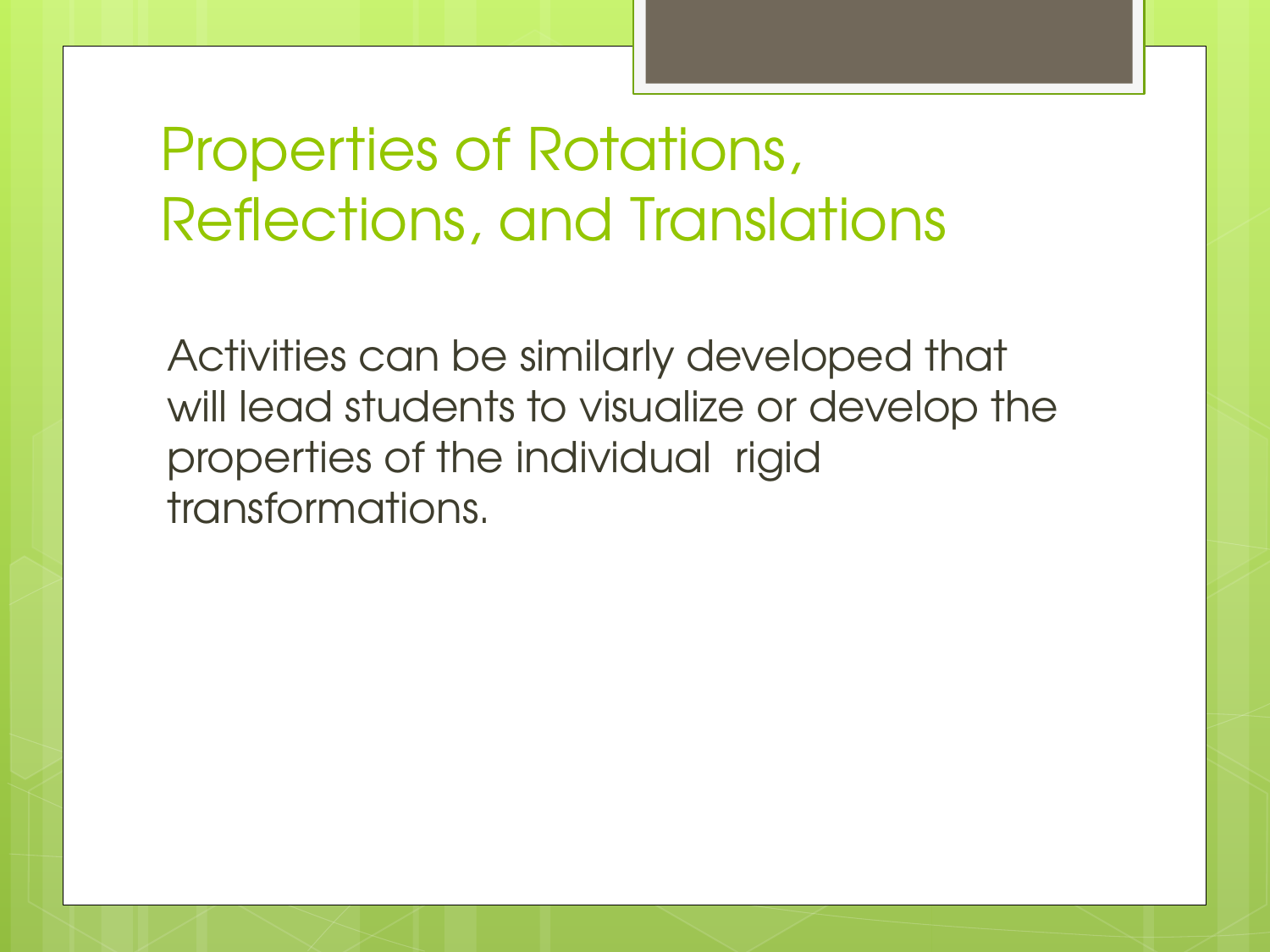

# Properties of Rotations, Reflections, and Translations
Activities can be similarly developed that will lead students to visualize or develop the properties of the individual  rigid transformations.